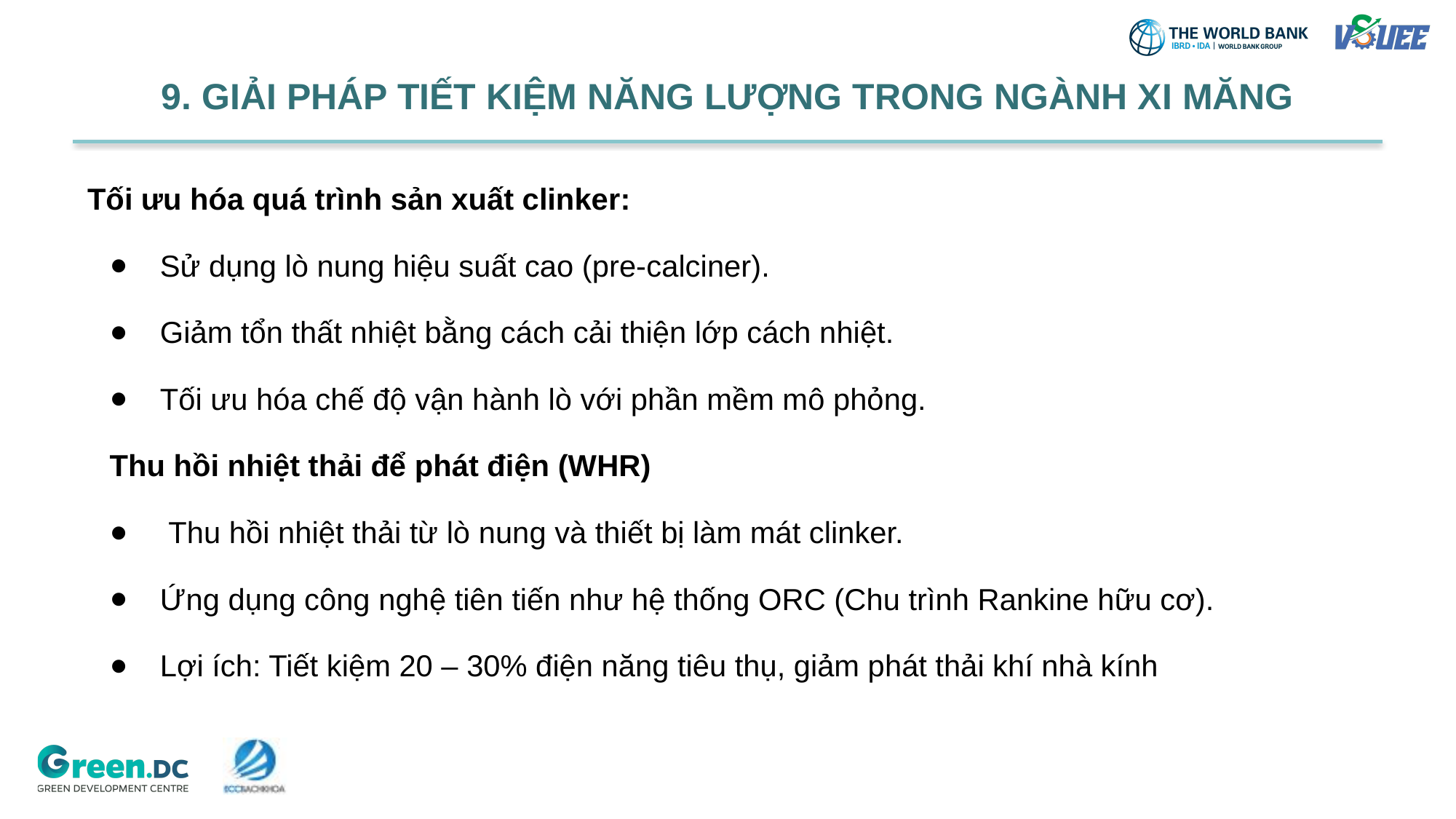

# 9. GIẢI PHÁP TIẾT KIỆM NĂNG LƯỢNG TRONG NGÀNH XI MĂNG
Tối ưu hóa quá trình sản xuất clinker:
Sử dụng lò nung hiệu suất cao (pre-calciner).
Giảm tổn thất nhiệt bằng cách cải thiện lớp cách nhiệt.
Tối ưu hóa chế độ vận hành lò với phần mềm mô phỏng.
Thu hồi nhiệt thải để phát điện (WHR)
 Thu hồi nhiệt thải từ lò nung và thiết bị làm mát clinker.
Ứng dụng công nghệ tiên tiến như hệ thống ORC (Chu trình Rankine hữu cơ).
Lợi ích: Tiết kiệm 20 – 30% điện năng tiêu thụ, giảm phát thải khí nhà kính